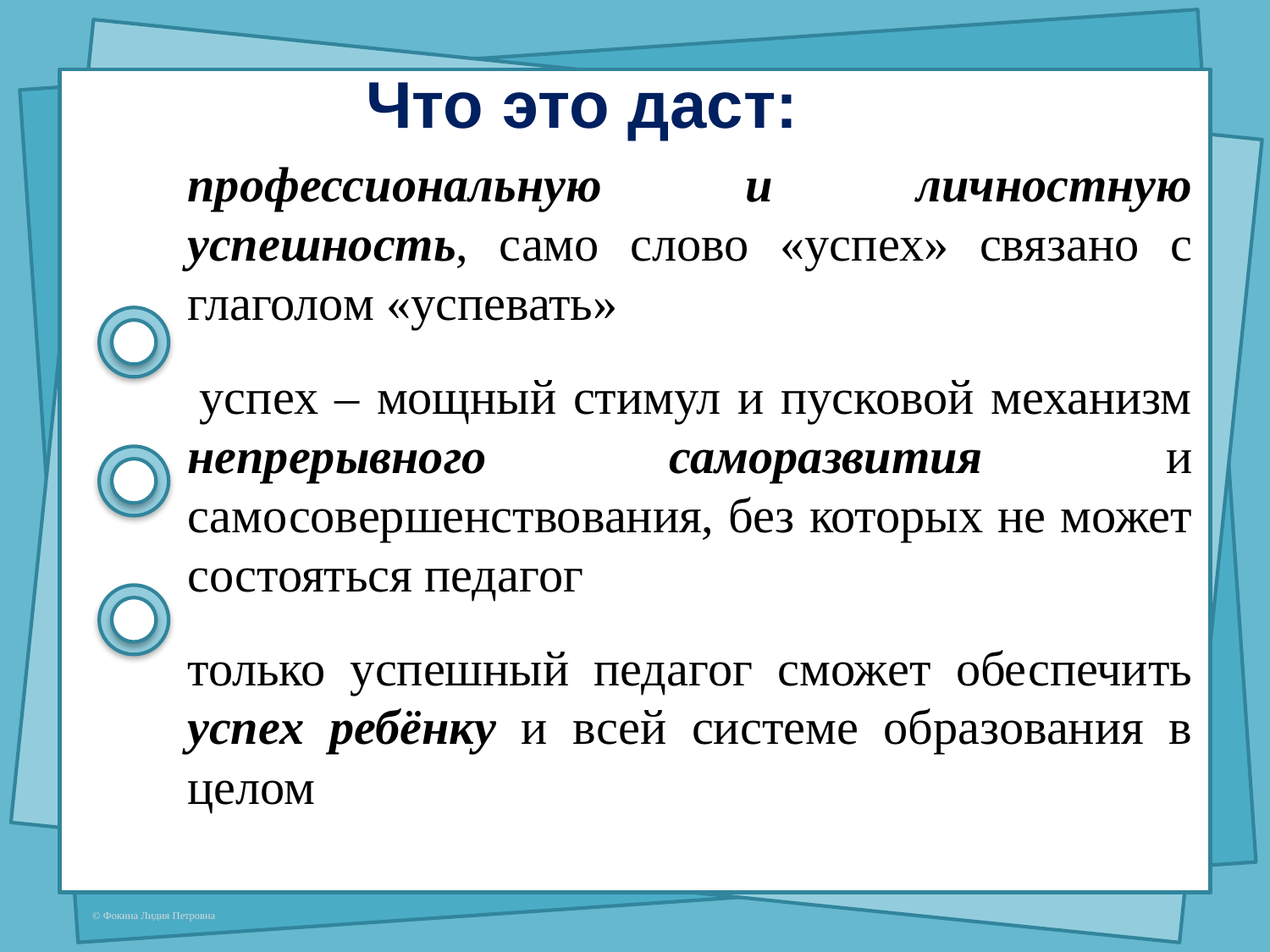

# Что это даст:
профессиональную и личностную успешность, само слово «успех» связано с глаголом «успевать»

 успех – мощный стимул и пусковой механизм непрерывного саморазвития и самосовершенствования, без которых не может состояться педагог

только успешный педагог сможет обеспечить успех ребёнку и всей системе образования в целом